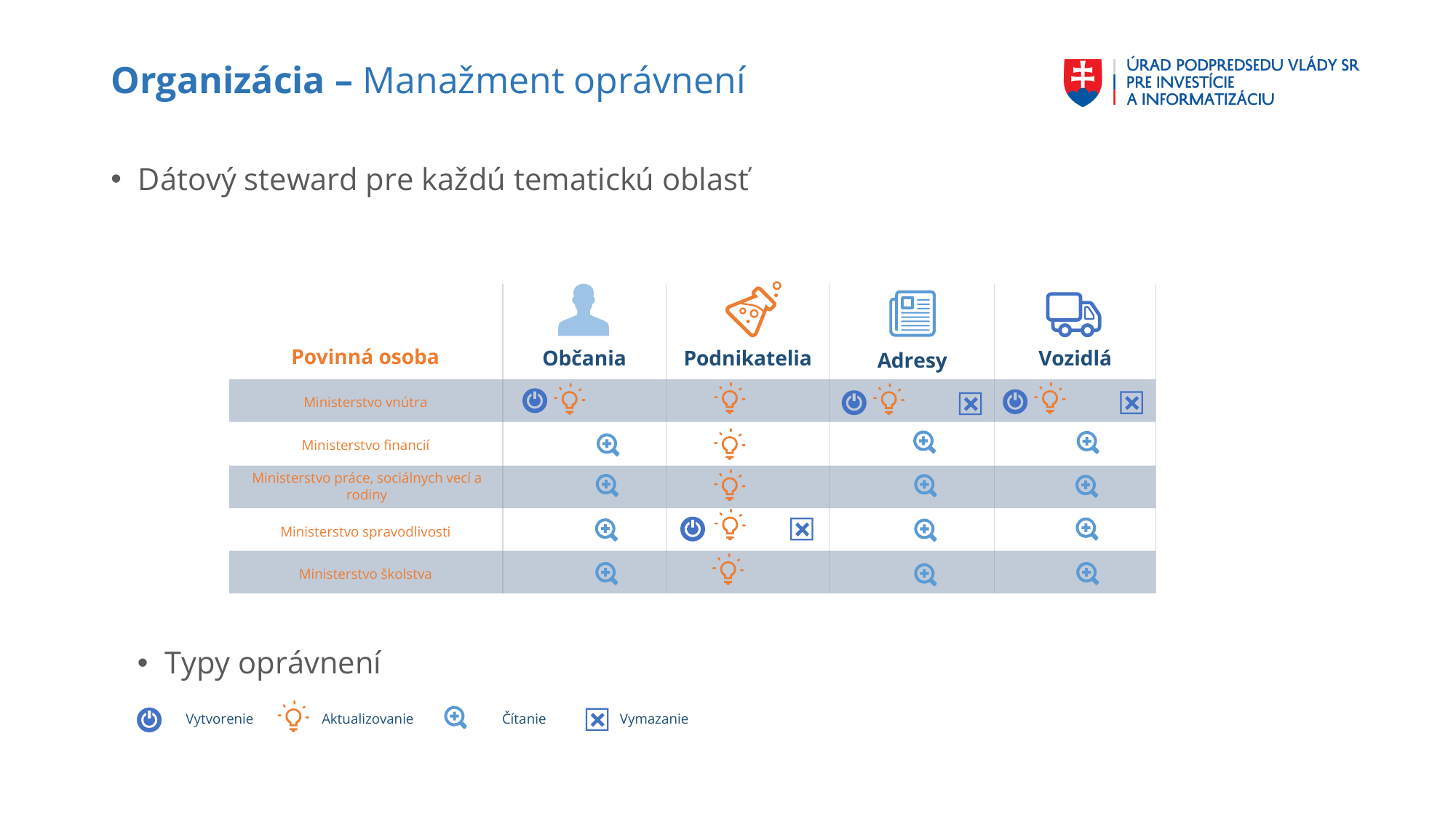

# Organizácia – Manažment oprávnení
Dátový steward pre každú tematickú oblasť

Povinná osoba
Občania
Podnikatelia
Vozidlá
Adresy

Ministerstvo vnútra

Ministerstvo financií

Ministerstvo práce, sociálnych vecí a rodiny

Ministerstvo spravodlivosti

Ministerstvo školstva

Typy oprávnení

Vytvorenie
Aktualizovanie
Čítanie
Vymazanie